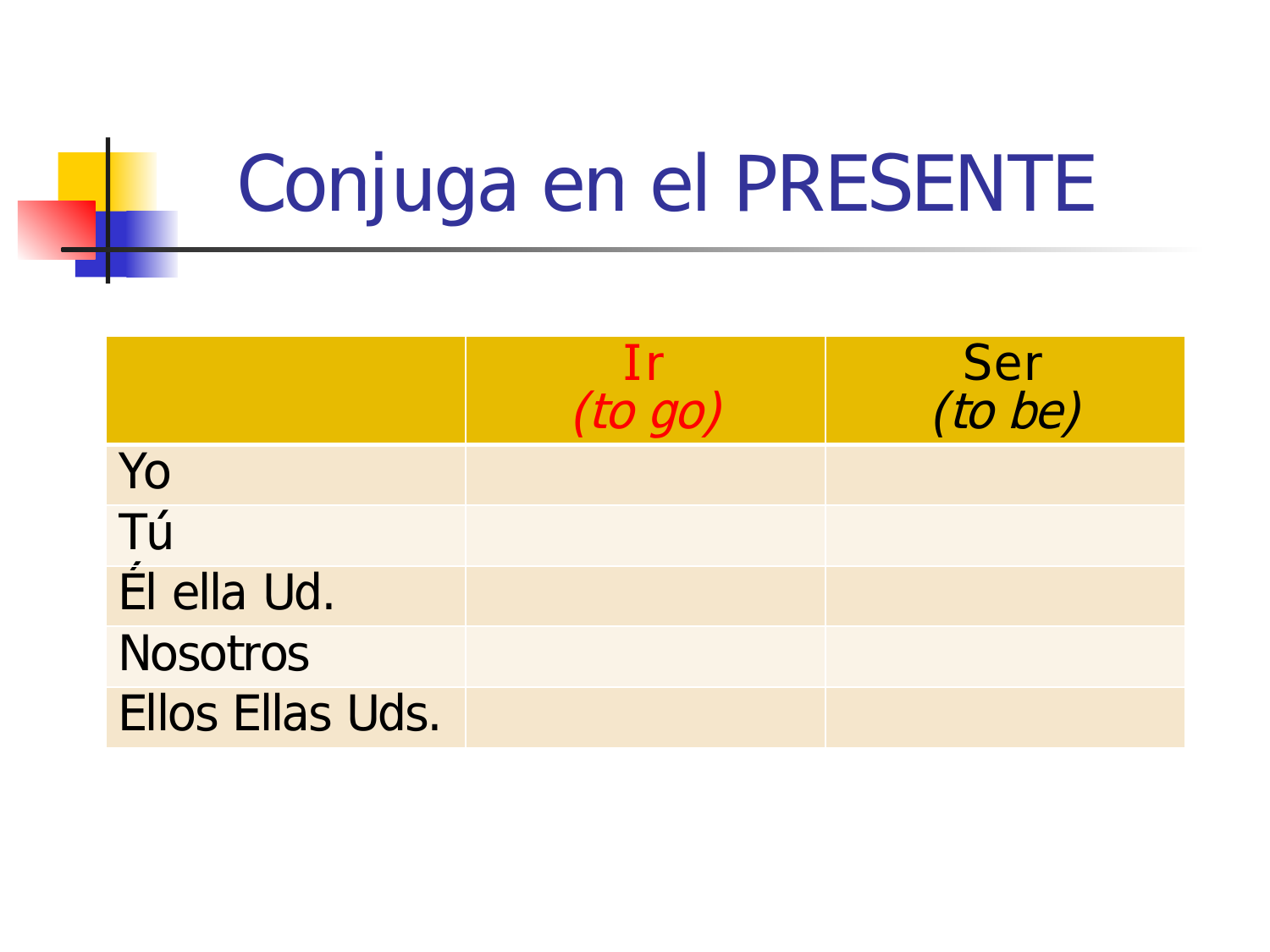

# Conjuga en el PRESENTE
|  | Ir (to go) | Ser (to be) |
| --- | --- | --- |
| Yo |  |  |
| Tú |  |  |
| Él ella Ud. |  |  |
| Nosotros |  |  |
| Ellos Ellas Uds. |  |  |